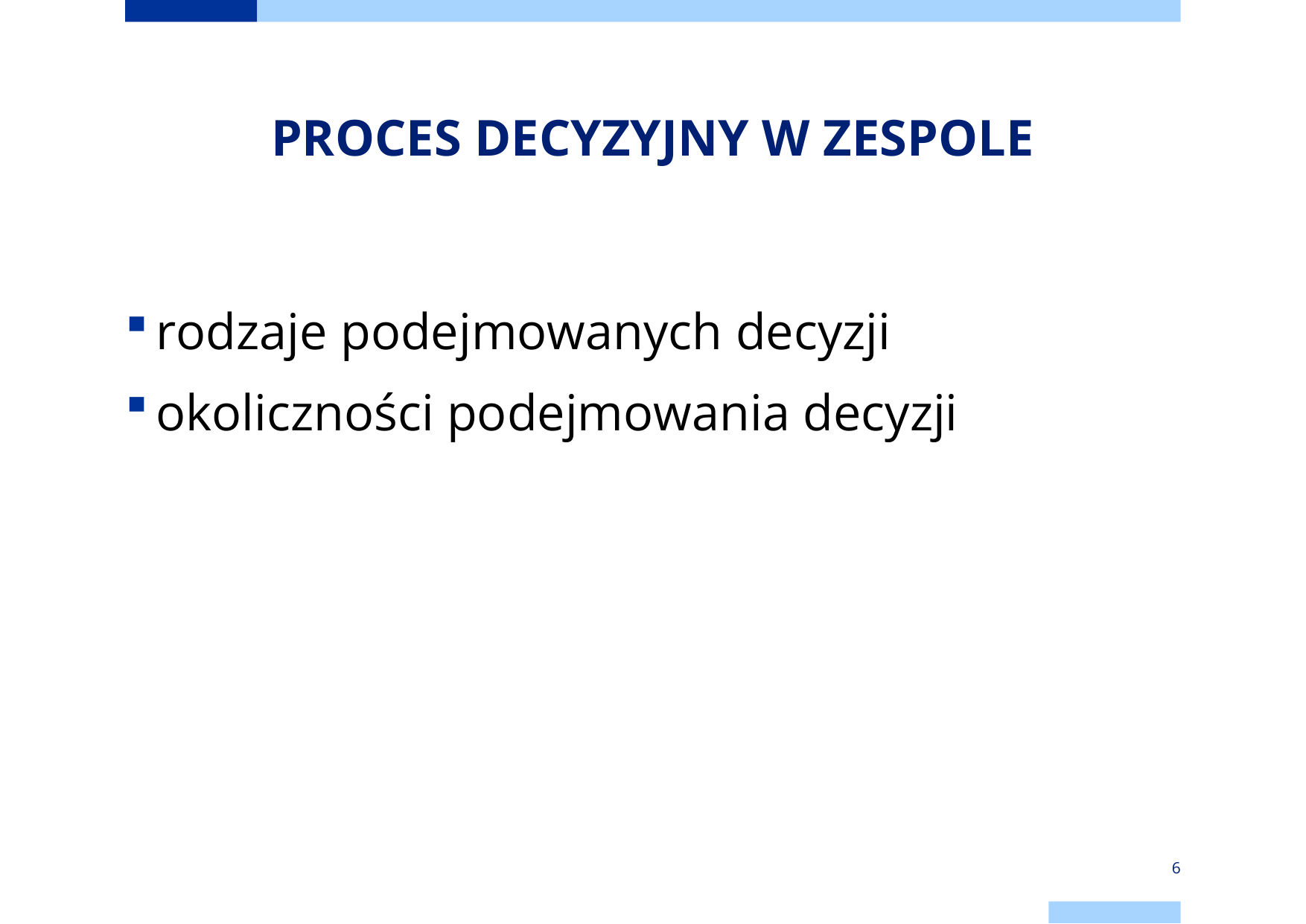

# PROCES DECYZYJNY W ZESPOLE

rodzaje podejmowanych decyzji
okoliczności podejmowania decyzji
6